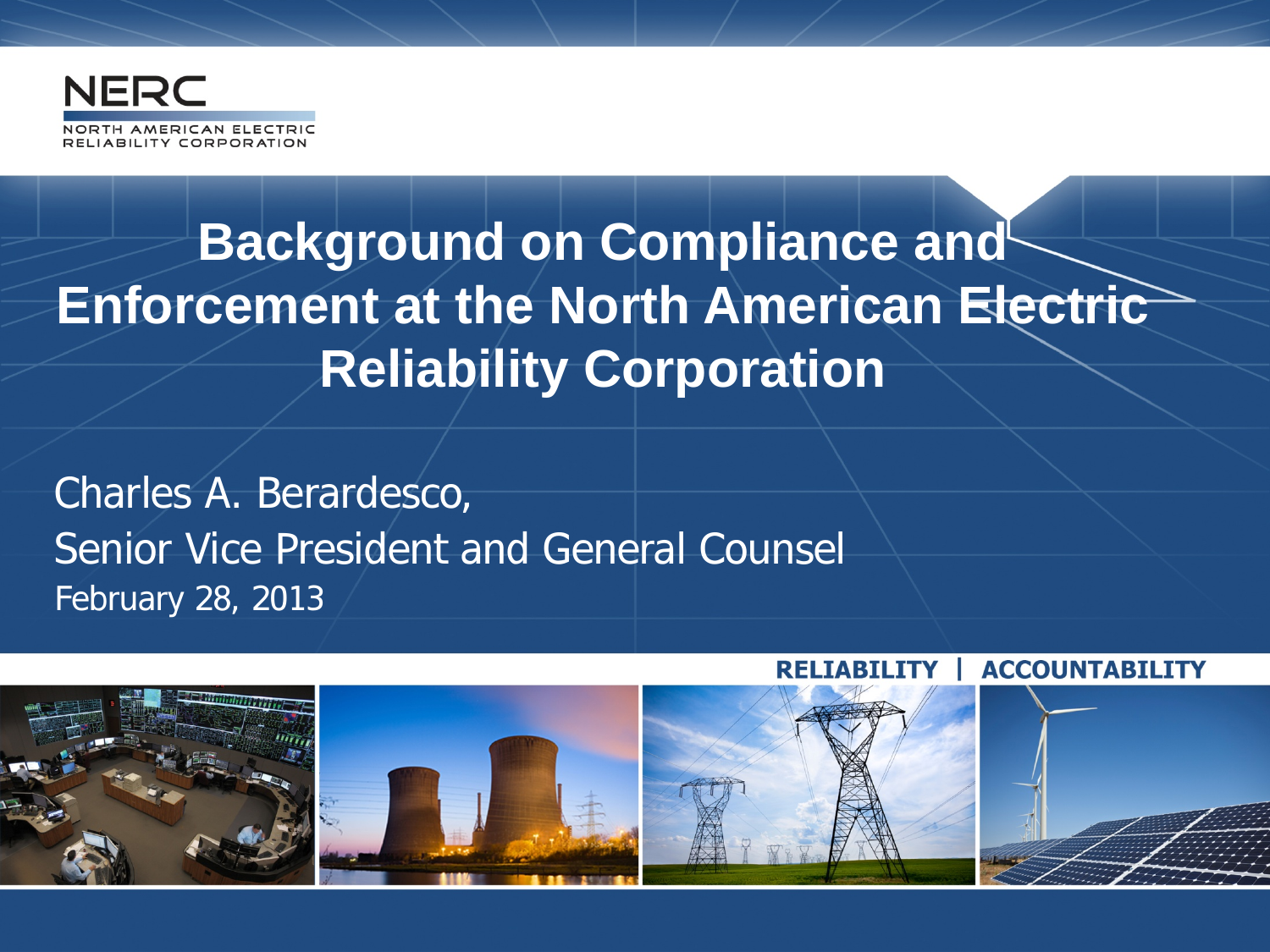

Background on Compliance and Enforcement at the North American Electric Reliability Corporation

Charles A. Berardesco,
Senior Vice President and General Counsel
February 28, 2013